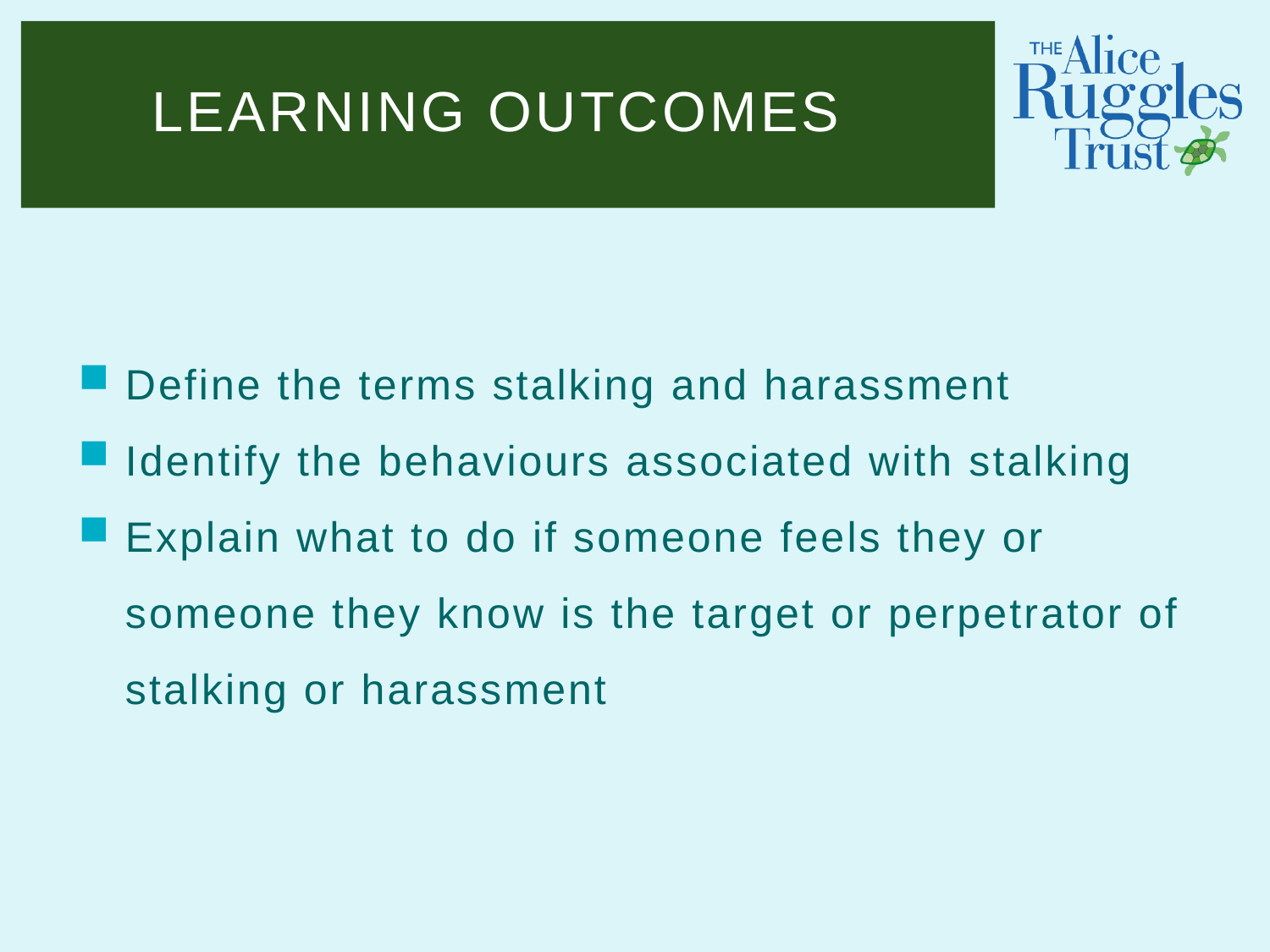

# Learning outcomes
Define the terms stalking and harassment
Identify the behaviours associated with stalking
Explain what to do if someone feels they or someone they know is the target or perpetrator of stalking or harassment